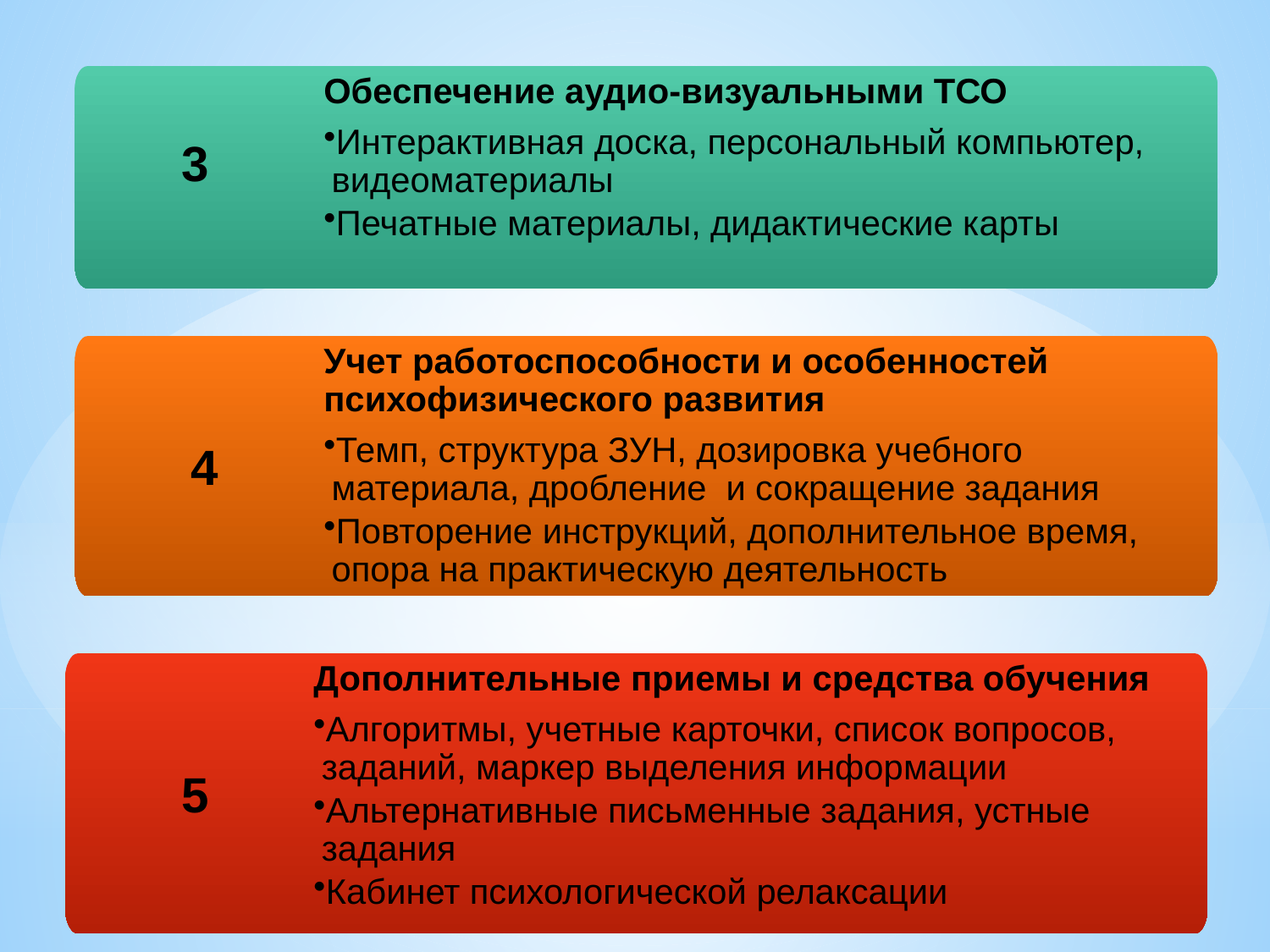

Обеспечение аудио-визуальными ТСО
Интерактивная доска, персональный компьютер, видеоматериалы
Печатные материалы, дидактические карты
3
Учет работоспособности и особенностей психофизического развития
Темп, структура ЗУН, дозировка учебного материала, дробление  и сокращение задания
Повторение инструкций, дополнительное время, опора на практическую деятельность
4
Дополнительные приемы и средства обучения
Алгоритмы, учетные карточки, список вопросов, заданий, маркер выделения информации
Альтернативные письменные задания, устные задания
Кабинет психологической релаксации
5